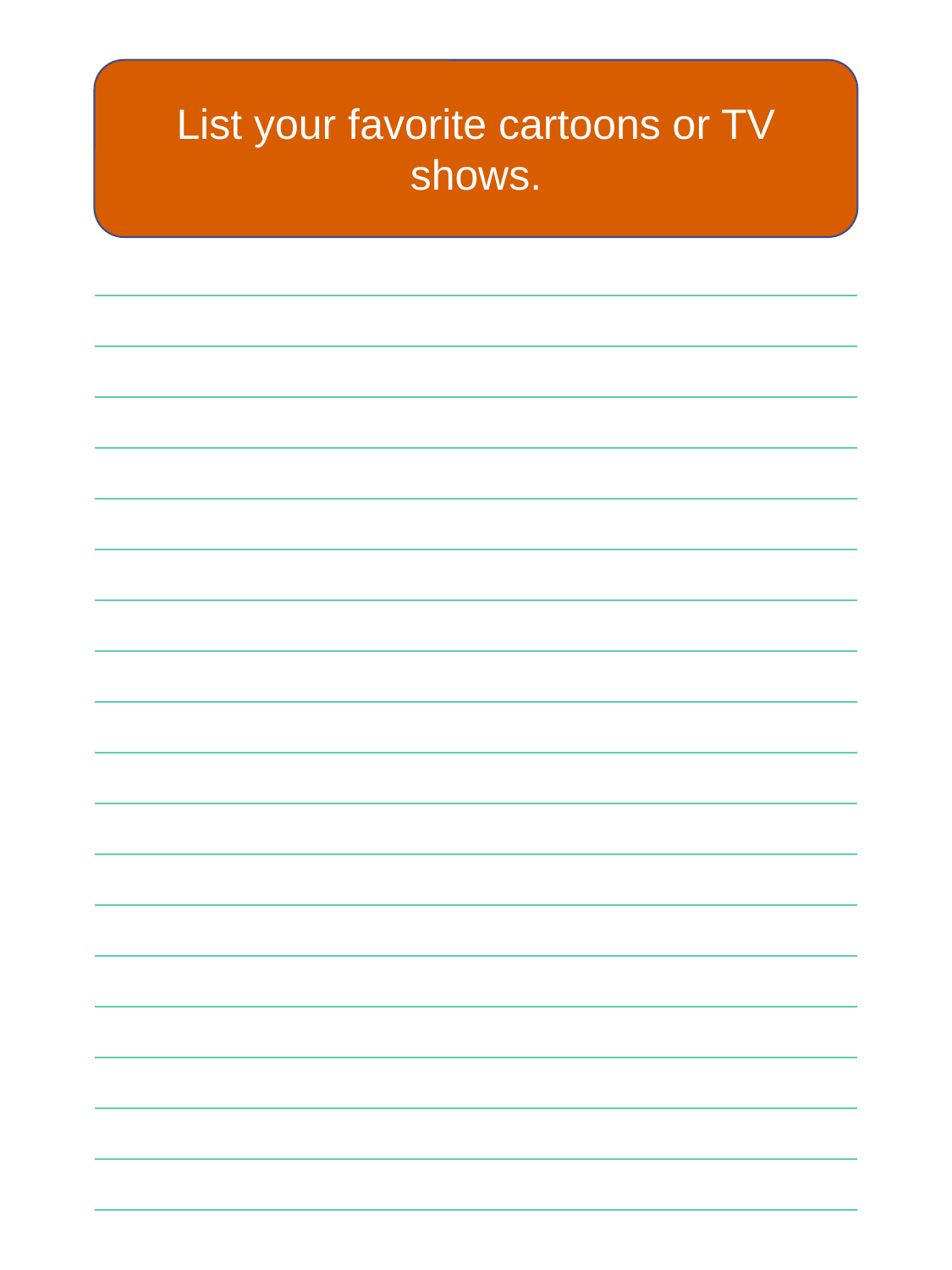

List your favorite cartoons or TV shows.
|  |
| --- |
|  |
|  |
|  |
|  |
|  |
|  |
|  |
|  |
|  |
|  |
|  |
|  |
|  |
|  |
|  |
|  |
|  |